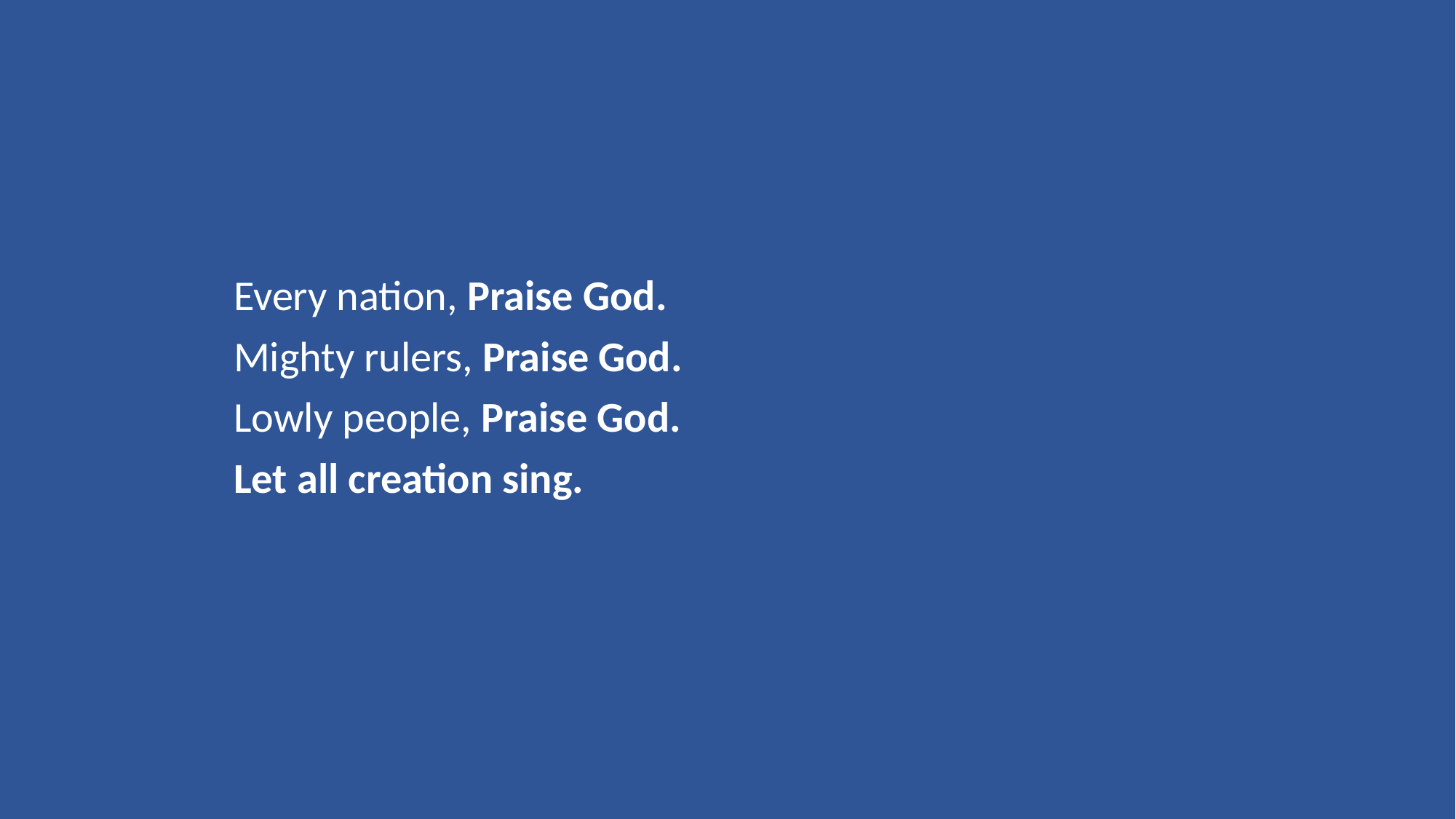

Every nation, Praise God.
Mighty rulers, Praise God.
Lowly people, Praise God.
Let all creation sing.